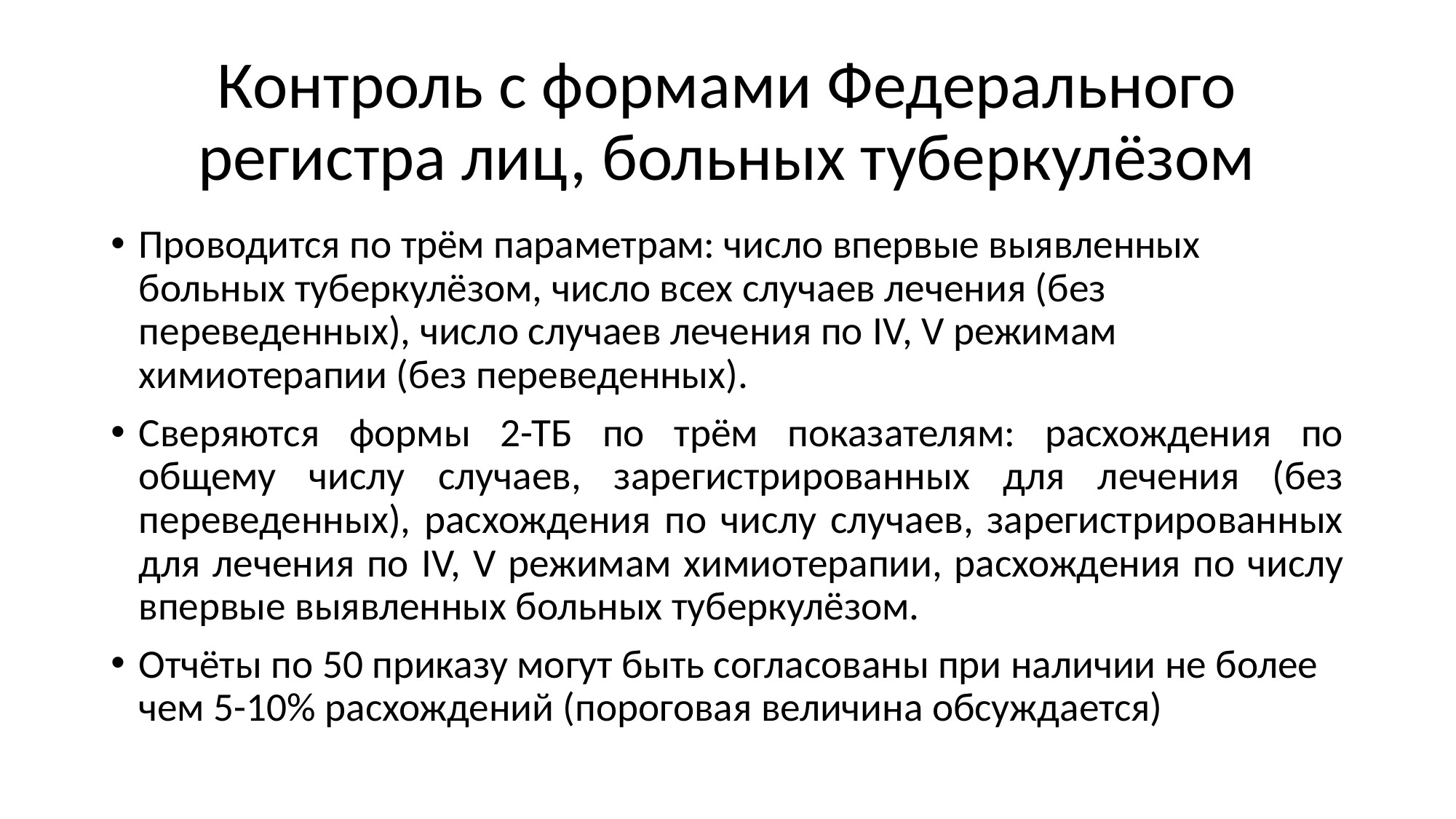

# Контроль с формами Федерального регистра лиц, больных туберкулёзом
Проводится по трём параметрам: число впервые выявленных больных туберкулёзом, число всех случаев лечения (без переведенных), число случаев лечения по IV, V режимам химиотерапии (без переведенных).
Сверяются формы 2-ТБ по трём показателям: расхождения по общему числу случаев, зарегистрированных для лечения (без переведенных), расхождения по числу случаев, зарегистрированных для лечения по IV, V режимам химиотерапии, расхождения по числу впервые выявленных больных туберкулёзом.
Отчёты по 50 приказу могут быть согласованы при наличии не более чем 5-10% расхождений (пороговая величина обсуждается)